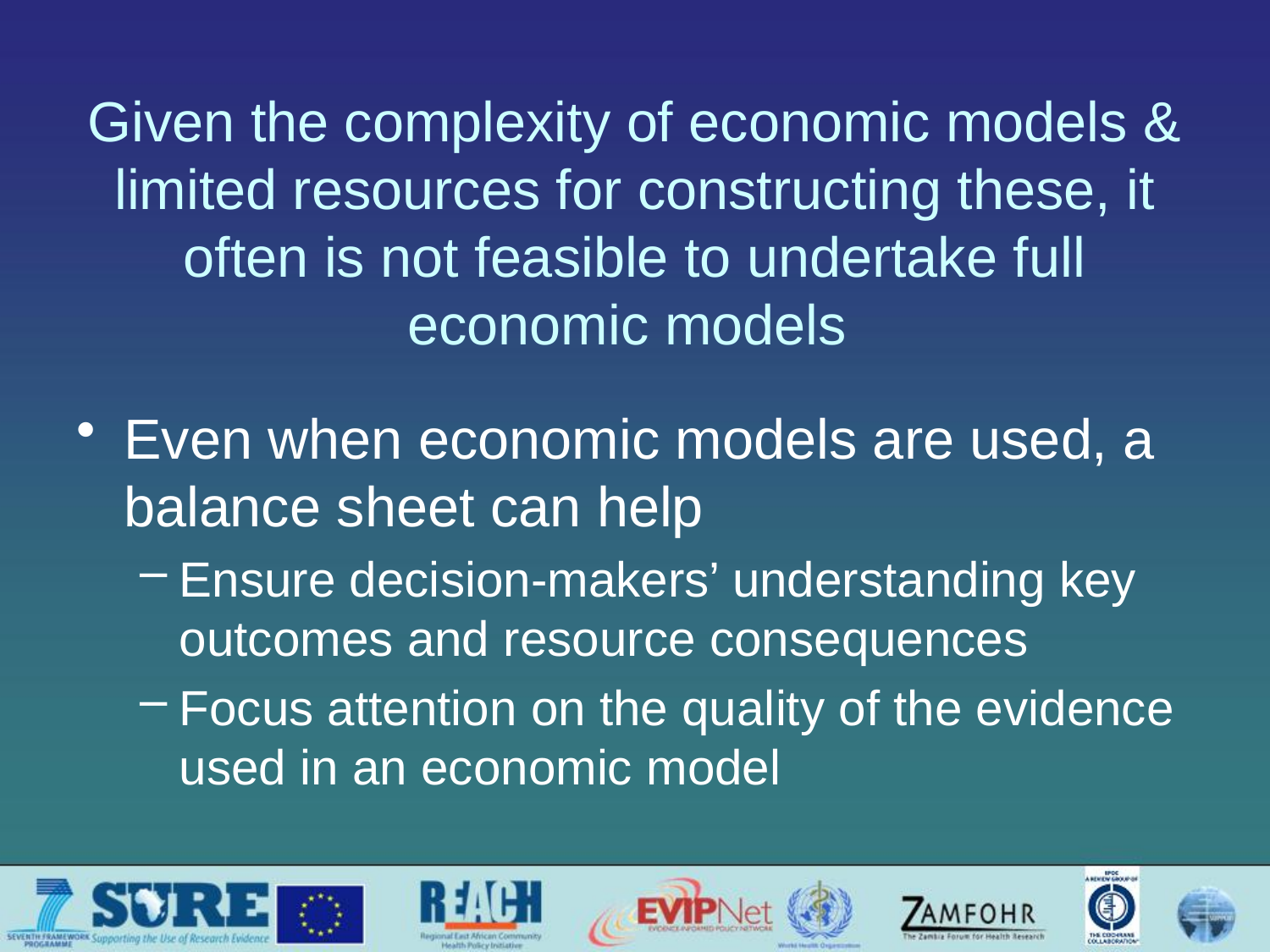

# Given the complexity of economic models & limited resources for constructing these, it often is not feasible to undertake full economic models
Even when economic models are used, a balance sheet can help
Ensure decision-makers’ understanding key outcomes and resource consequences
Focus attention on the quality of the evidence used in an economic model